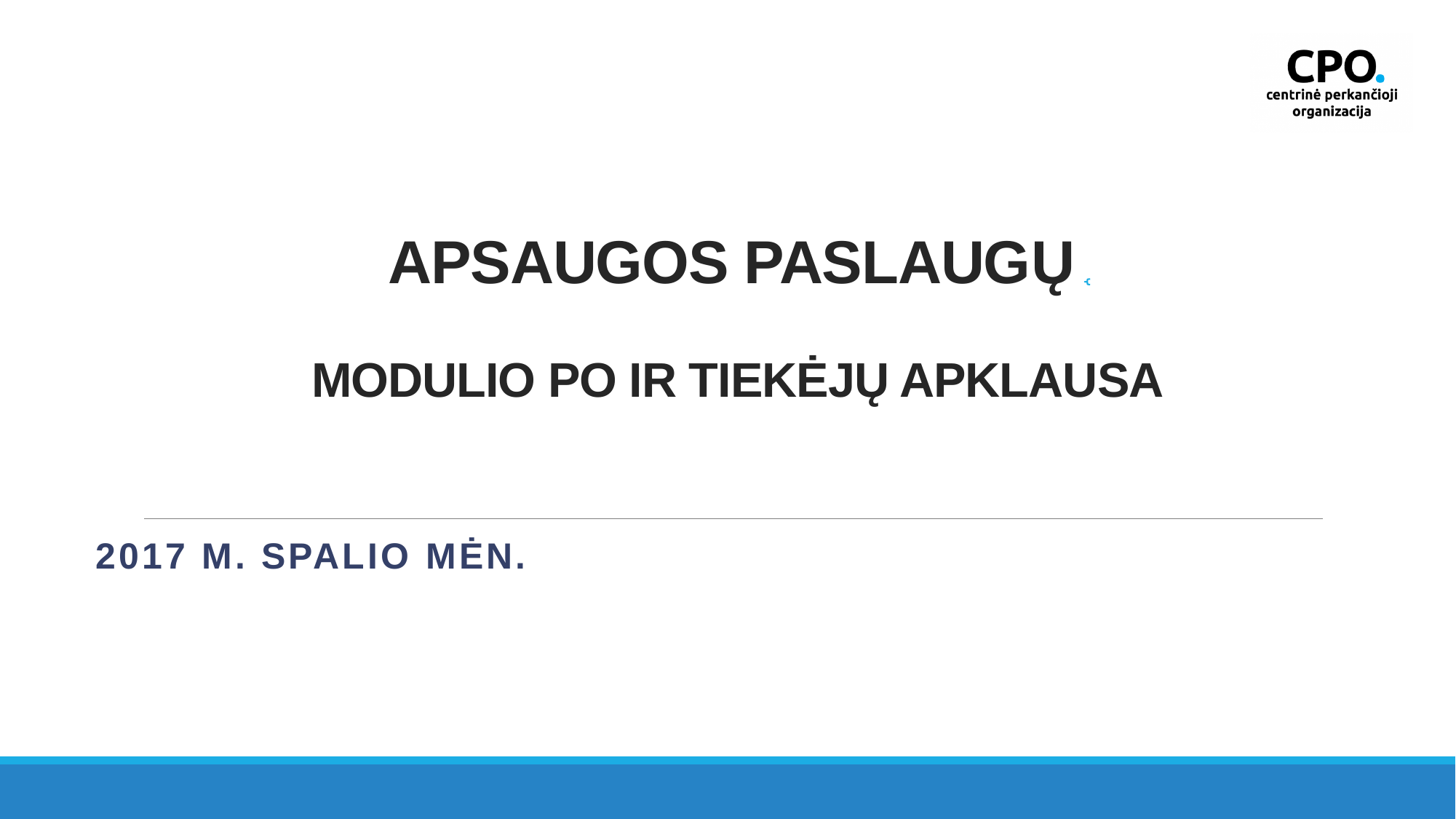

# Apsaugos paslaugų MODULIO PO ir TIEKĖJŲ APKLAUSA

2017 M. spalio mėn.